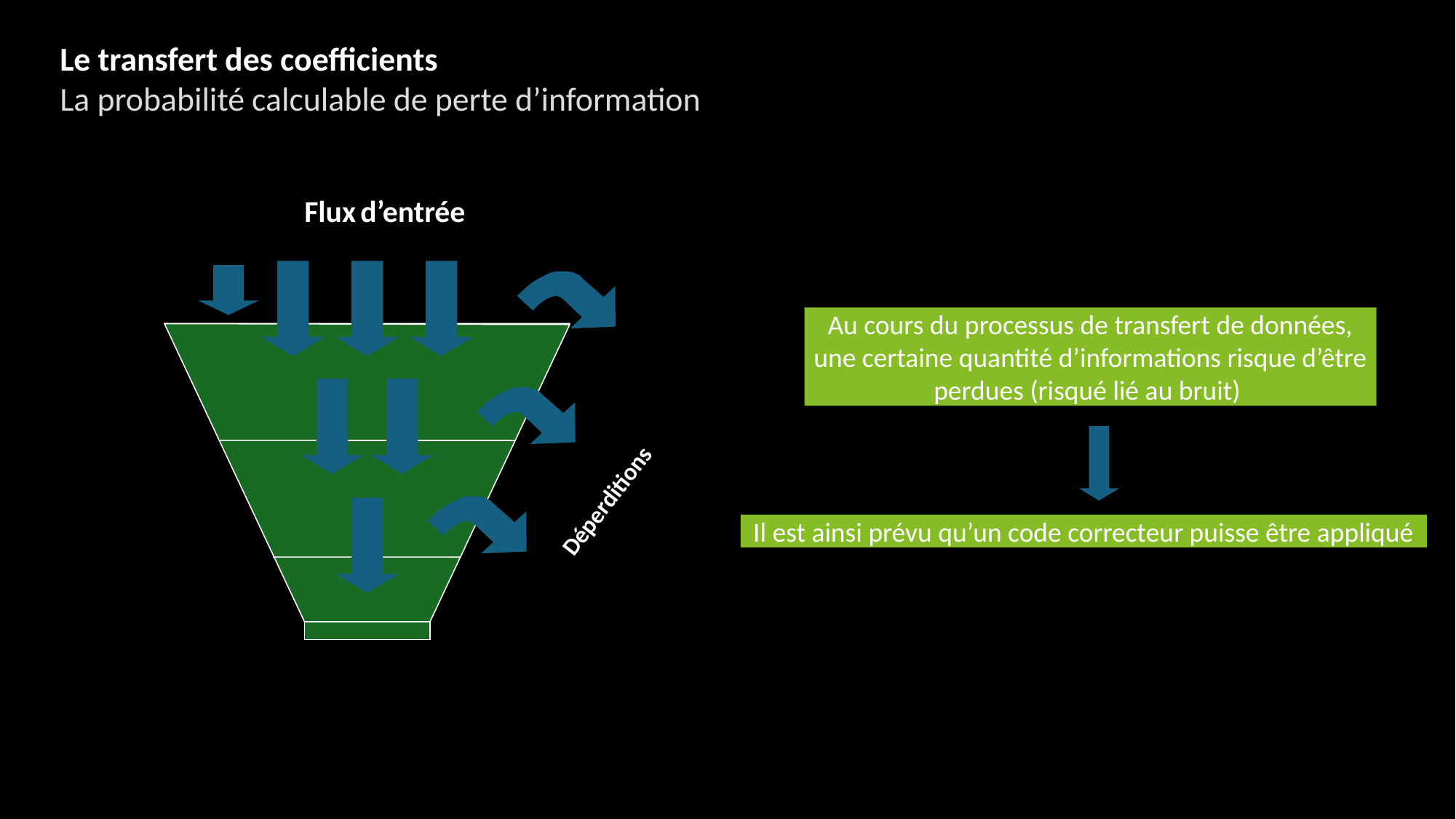

Le transfert des coefficients
# La probabilité calculable de perte d’information
Flux d’entrée

Au cours du processus de transfert de données, une certaine quantité d’informations risque d’être perdues (risqué lié au bruit)

Déperditions
Il est ainsi prévu qu’un code correcteur puisse être appliqué
6